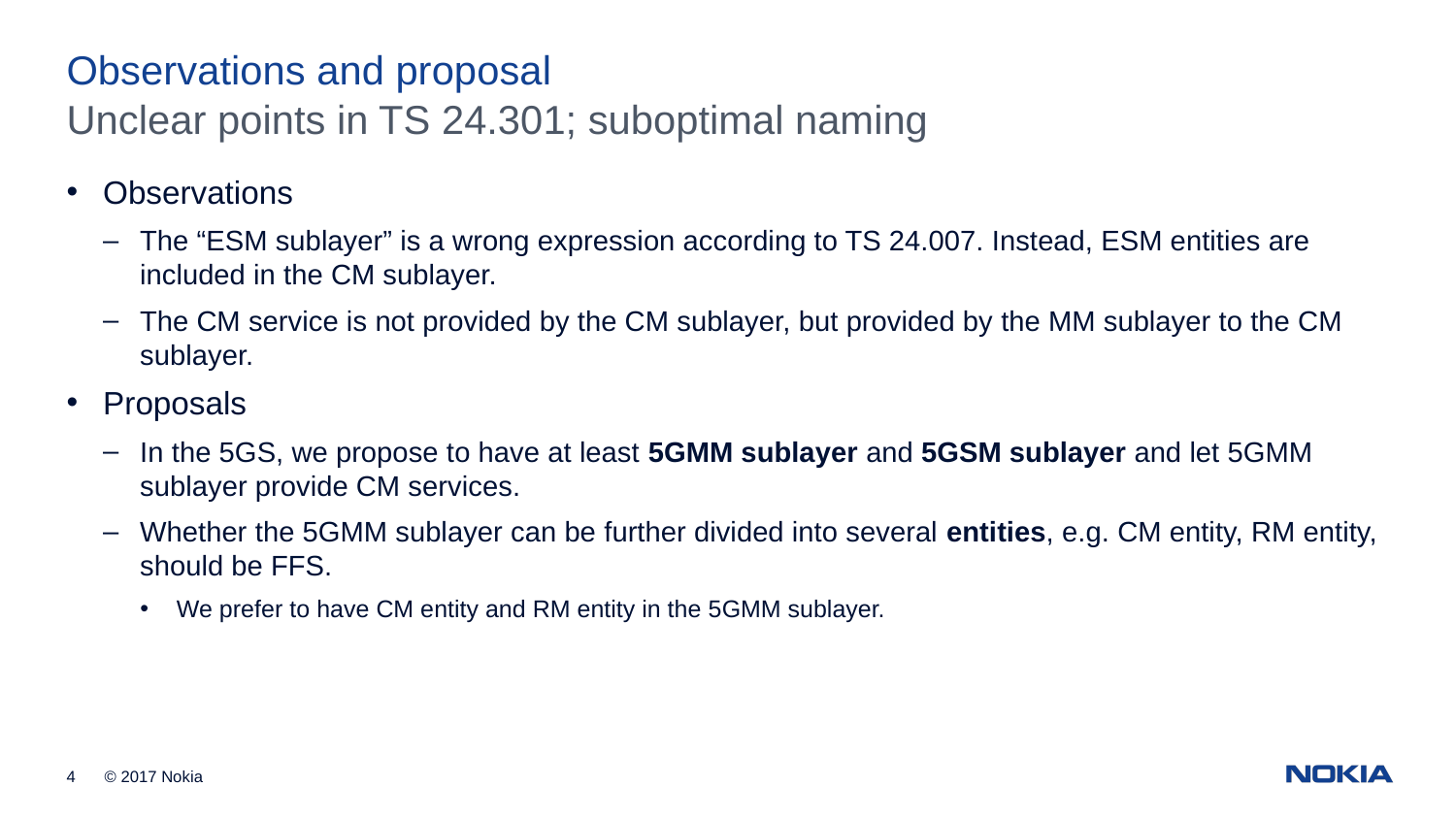

Observations and proposal
Unclear points in TS 24.301; suboptimal naming
Observations
The “ESM sublayer” is a wrong expression according to TS 24.007. Instead, ESM entities are included in the CM sublayer.
The CM service is not provided by the CM sublayer, but provided by the MM sublayer to the CM sublayer.
Proposals
In the 5GS, we propose to have at least 5GMM sublayer and 5GSM sublayer and let 5GMM sublayer provide CM services.
Whether the 5GMM sublayer can be further divided into several entities, e.g. CM entity, RM entity, should be FFS.
We prefer to have CM entity and RM entity in the 5GMM sublayer.